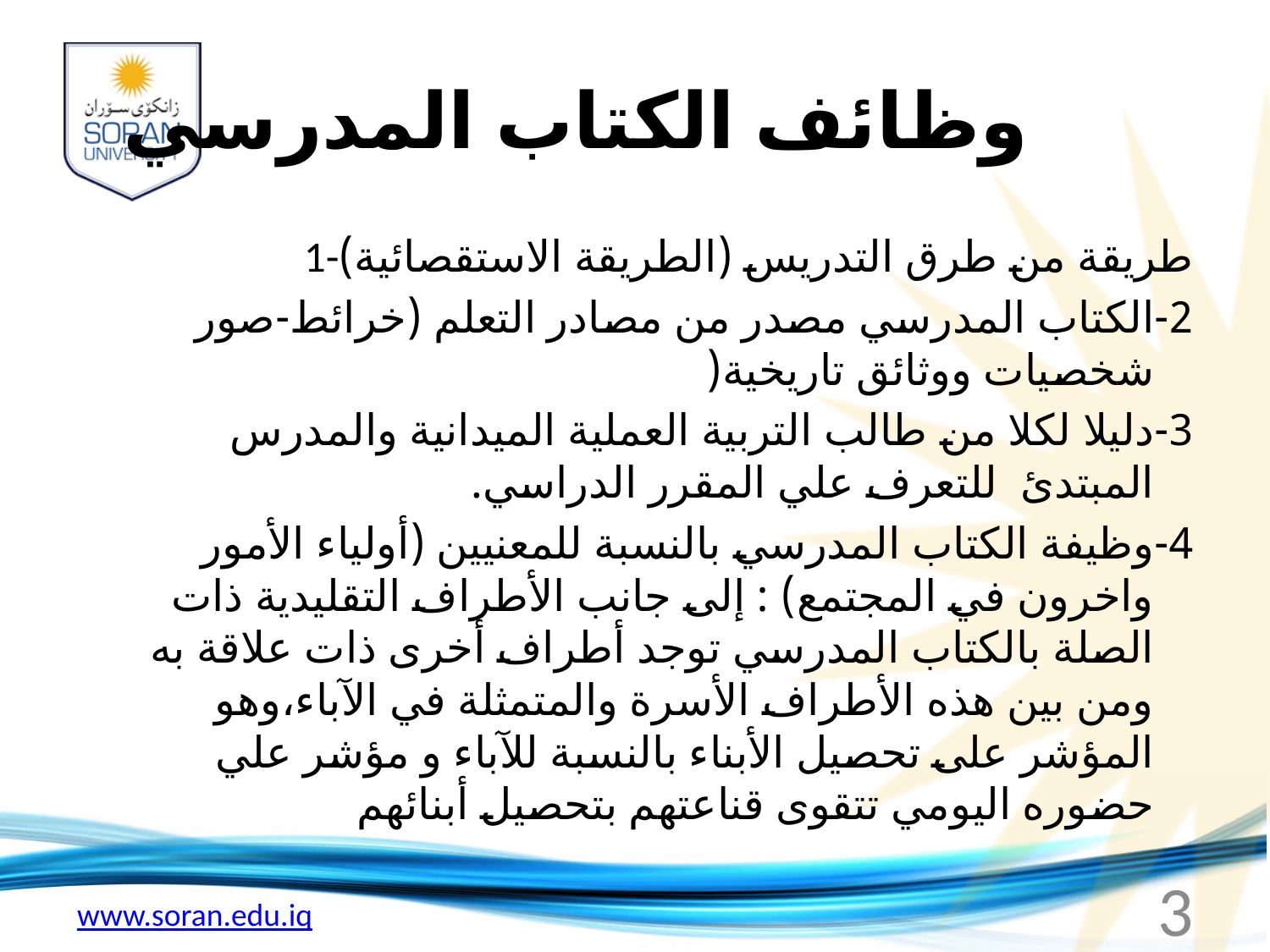

# وظائف الكتاب المدرسي
1-طريقة من طرق التدريس (الطريقة الاستقصائية)
2-الكتاب المدرسي مصدر من مصادر التعلم (خرائط-صور شخصيات ووثائق تاريخية(
3-دليلا لكلا من طالب التربية العملية الميدانية والمدرس المبتدئ  للتعرف علي المقرر الدراسي.
4-وظيفة الكتاب المدرسي بالنسبة للمعنيين (أولياء الأمور واخرون في المجتمع) : إلى جانب الأطراف التقليدية ذات الصلة بالكتاب المدرسي توجد أطراف أخرى ذات علاقة به ومن بين هذه الأطراف الأسرة والمتمثلة في الآباء،وهو المؤشر على تحصيل الأبناء بالنسبة للآباء و مؤشر علي حضوره اليومي تتقوى قناعتهم بتحصيل أبنائهم
3